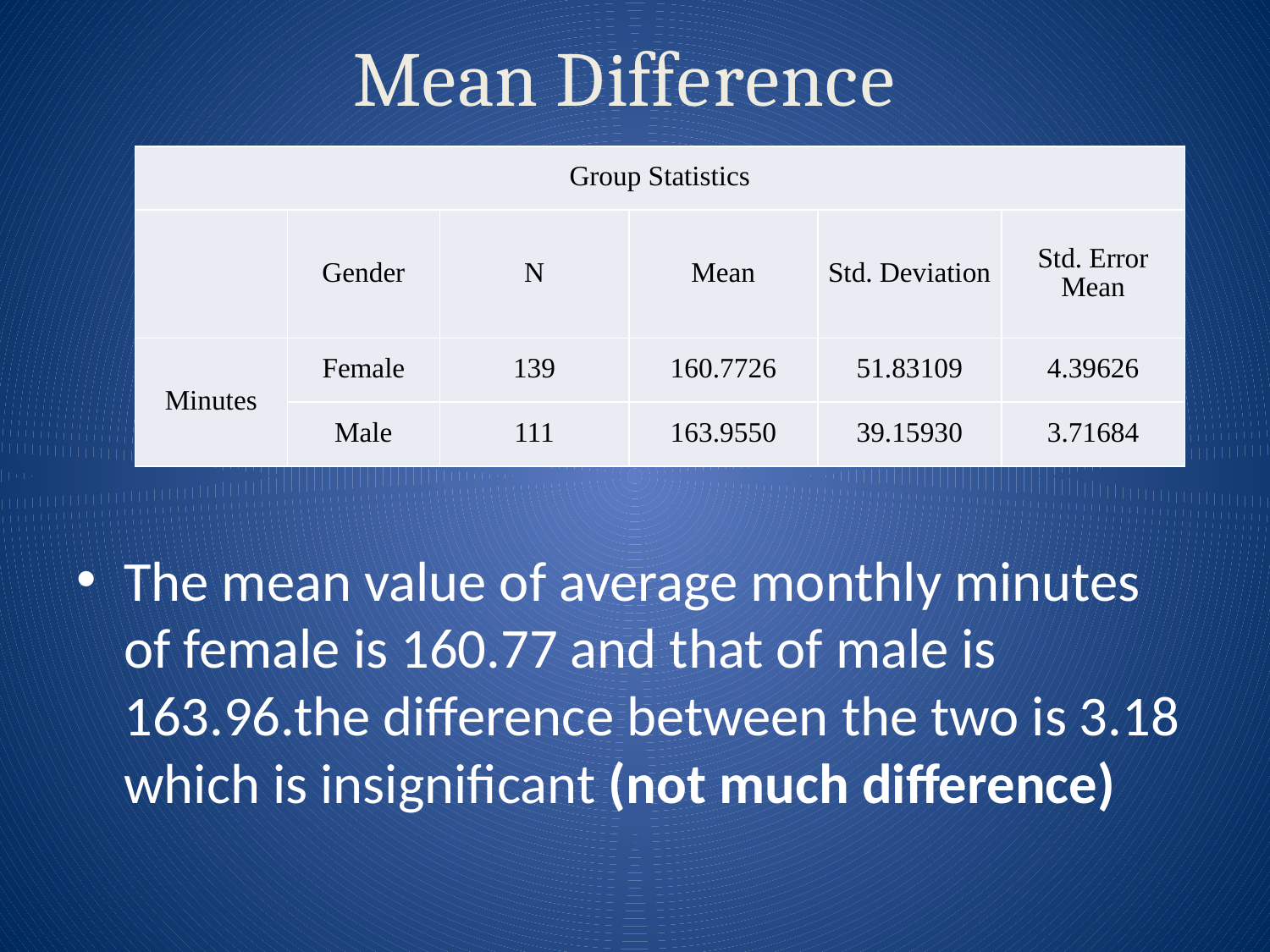

# Mean Difference
| Group Statistics |  |  |  |  |  |
| --- | --- | --- | --- | --- | --- |
|  | Gender | N | Mean | Std. Deviation | Std. Error Mean |
| Minutes | Female | 139 | 160.7726 | 51.83109 | 4.39626 |
|  | Male | 111 | 163.9550 | 39.15930 | 3.71684 |

The mean value of average monthly minutes of female is 160.77 and that of male is 163.96.the difference between the two is 3.18 which is insignificant (not much difference)